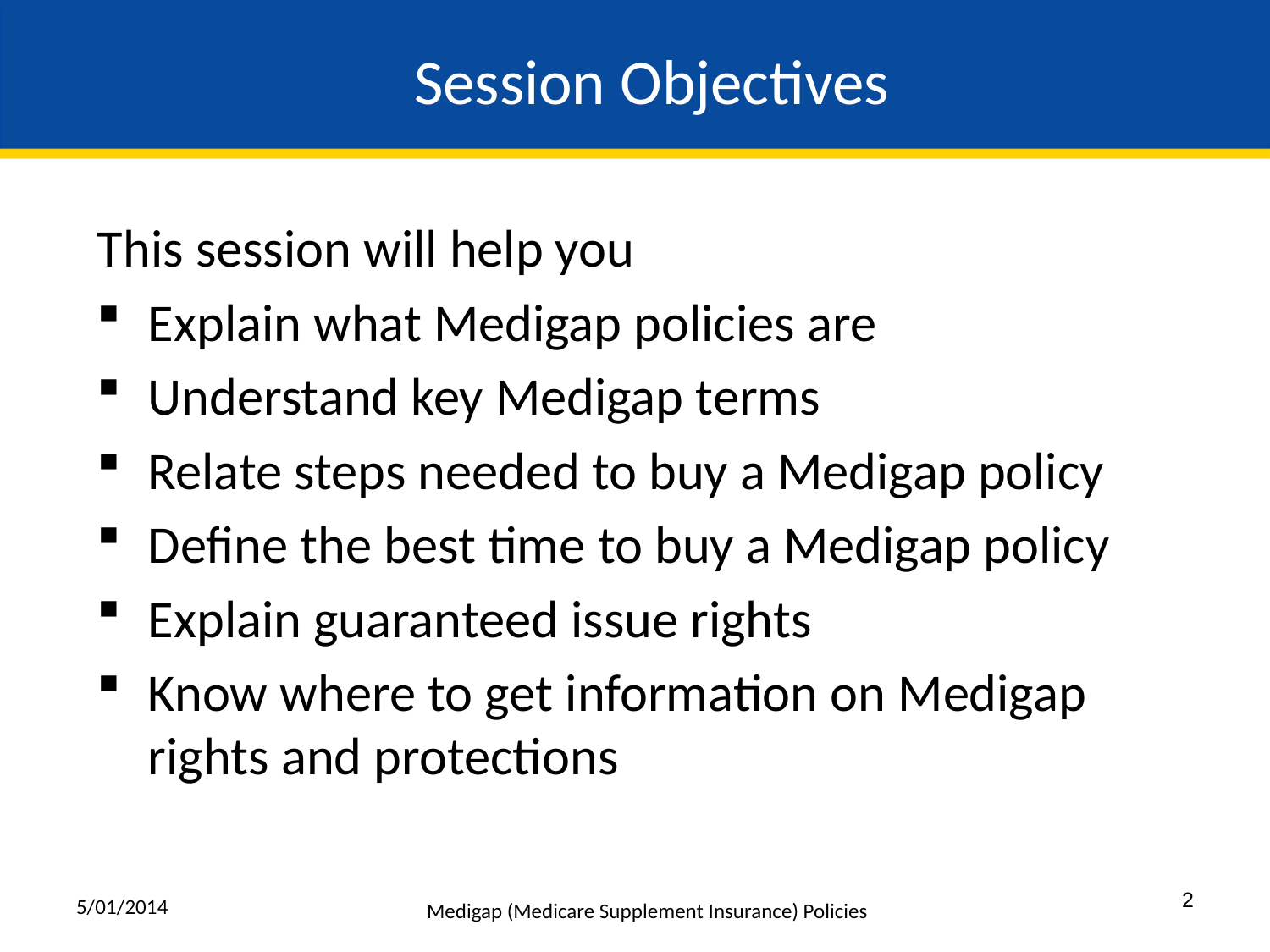

# Session Objectives
This session will help you
Explain what Medigap policies are
Understand key Medigap terms
Relate steps needed to buy a Medigap policy
Define the best time to buy a Medigap policy
Explain guaranteed issue rights
Know where to get information on Medigap rights and protections

5/01/2014
2
Medigap (Medicare Supplement Insurance) Policies